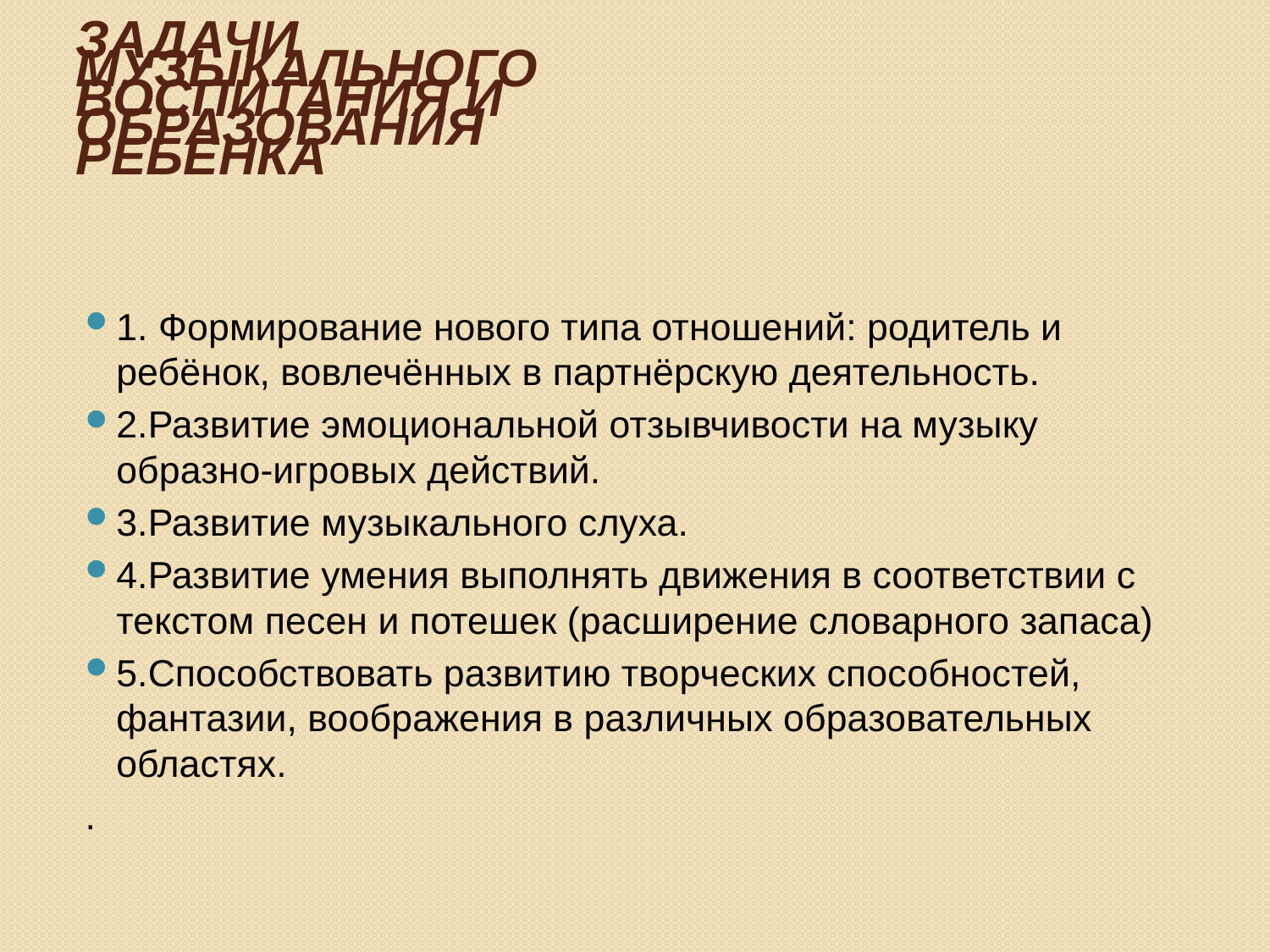

Задачи музыкального воспитания и образования ребёнка
1. Формирование нового типа отношений: родитель и ребёнок, вовлечённых в партнёрскую деятельность.
2.Развитие эмоциональной отзывчивости на музыку образно-игровых действий.
3.Развитие музыкального слуха.
4.Развитие умения выполнять движения в соответствии с текстом песен и потешек (расширение словарного запаса)
5.Способствовать развитию творческих способностей, фантазии, воображения в различных образовательных областях.
.